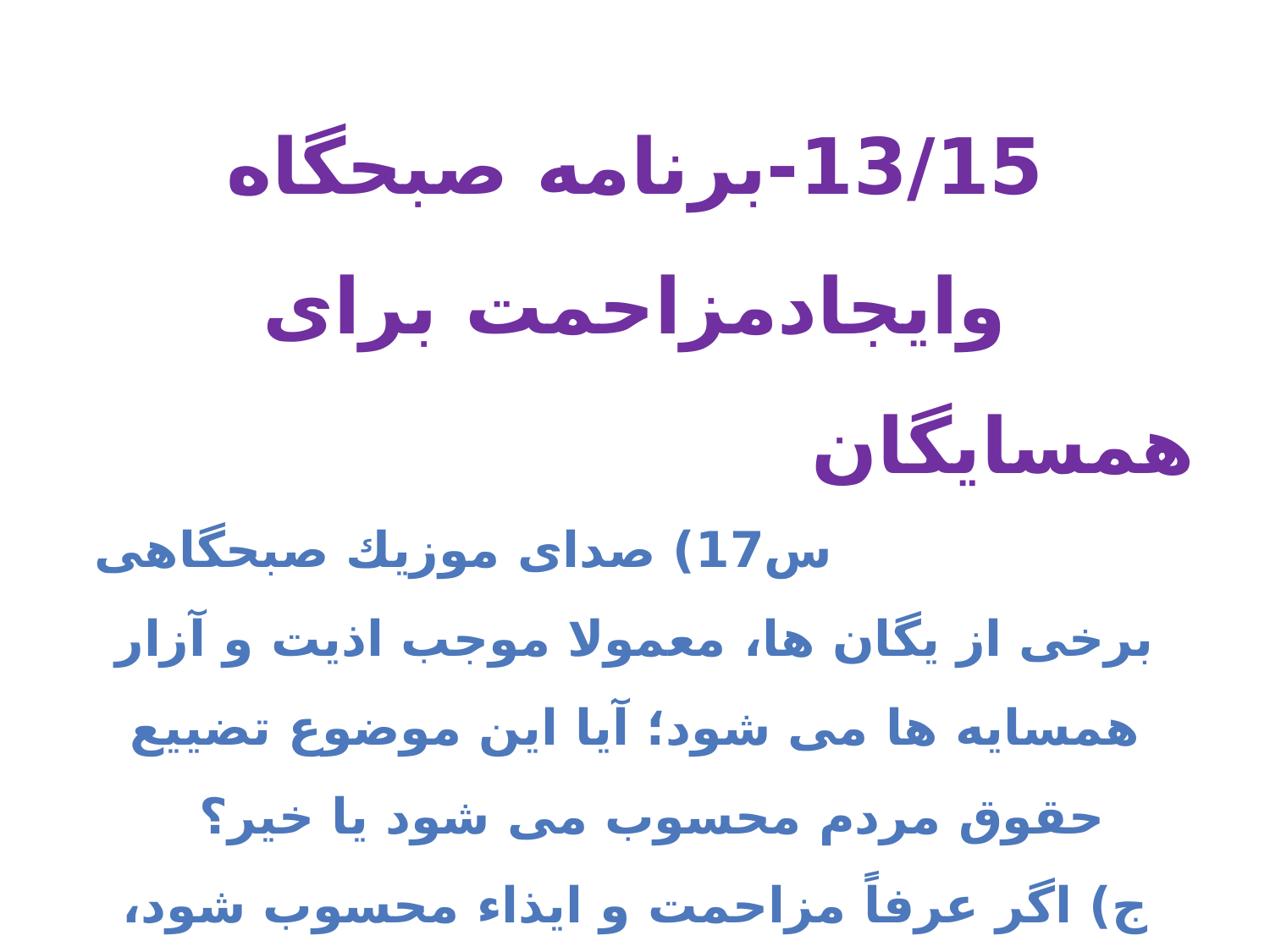

13/15-برنامه صبحگاه وایجادمزاحمت برای همسایگان                                                                س17) صداى موزيك صبحگاهى برخى از يگان ها، معمولا موجب اذيت و آزار همسايه ها مى شود؛ آيا اين موضوع تضييع حقوق مردم محسوب مى شود يا خير؟
ج) اگر عرفاً مزاحمت و ايذاء محسوب شود، ايذاء مؤمنين و همسايگان جايز نيست وبايد از انجام كارهايى كه موجب ايذاء مردم است، خوددارى شود.